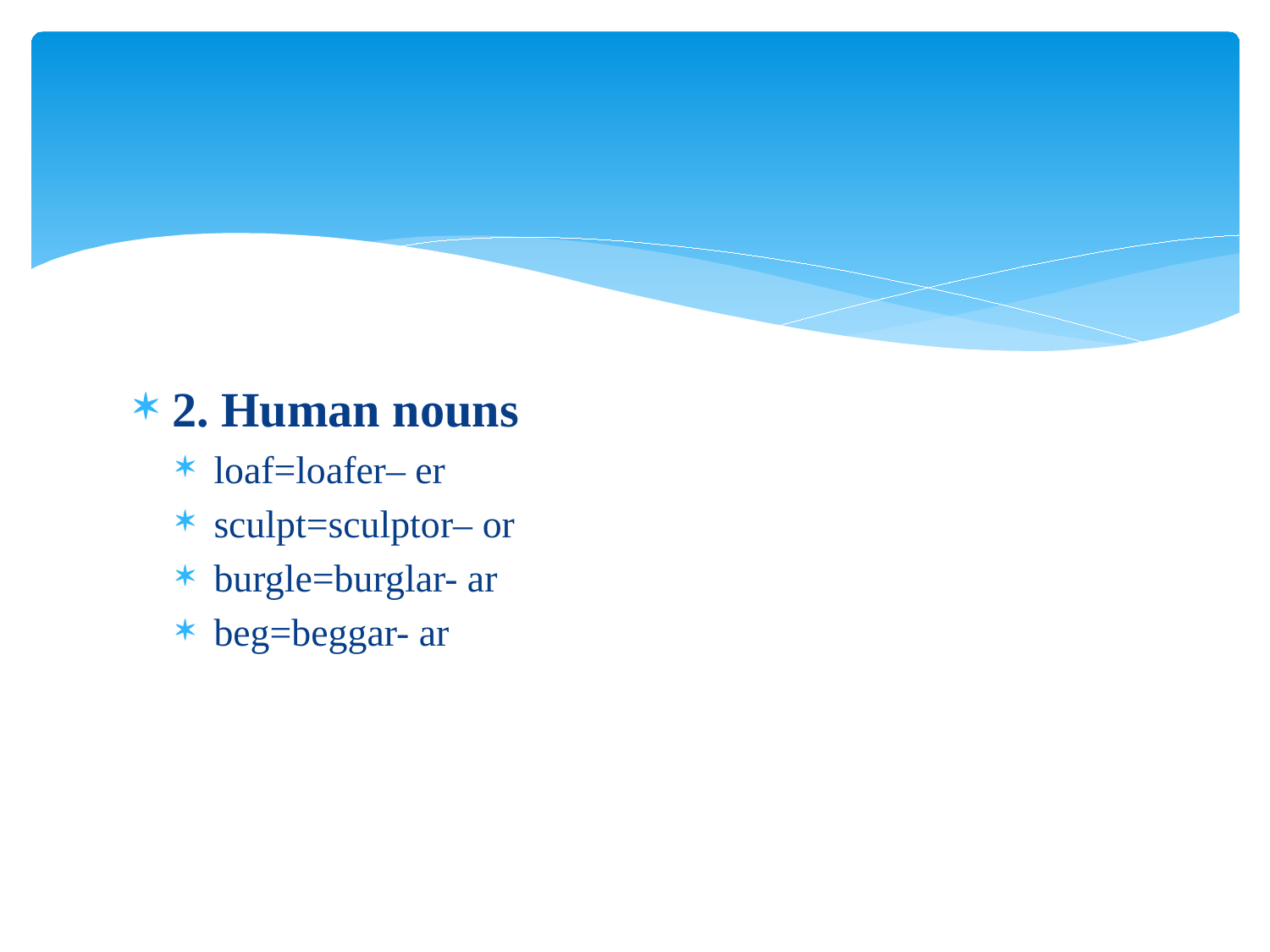

#
2. Human nouns
loaf=loafer– er
sculpt=sculptor– or
burgle=burglar- ar
beg=beggar- ar